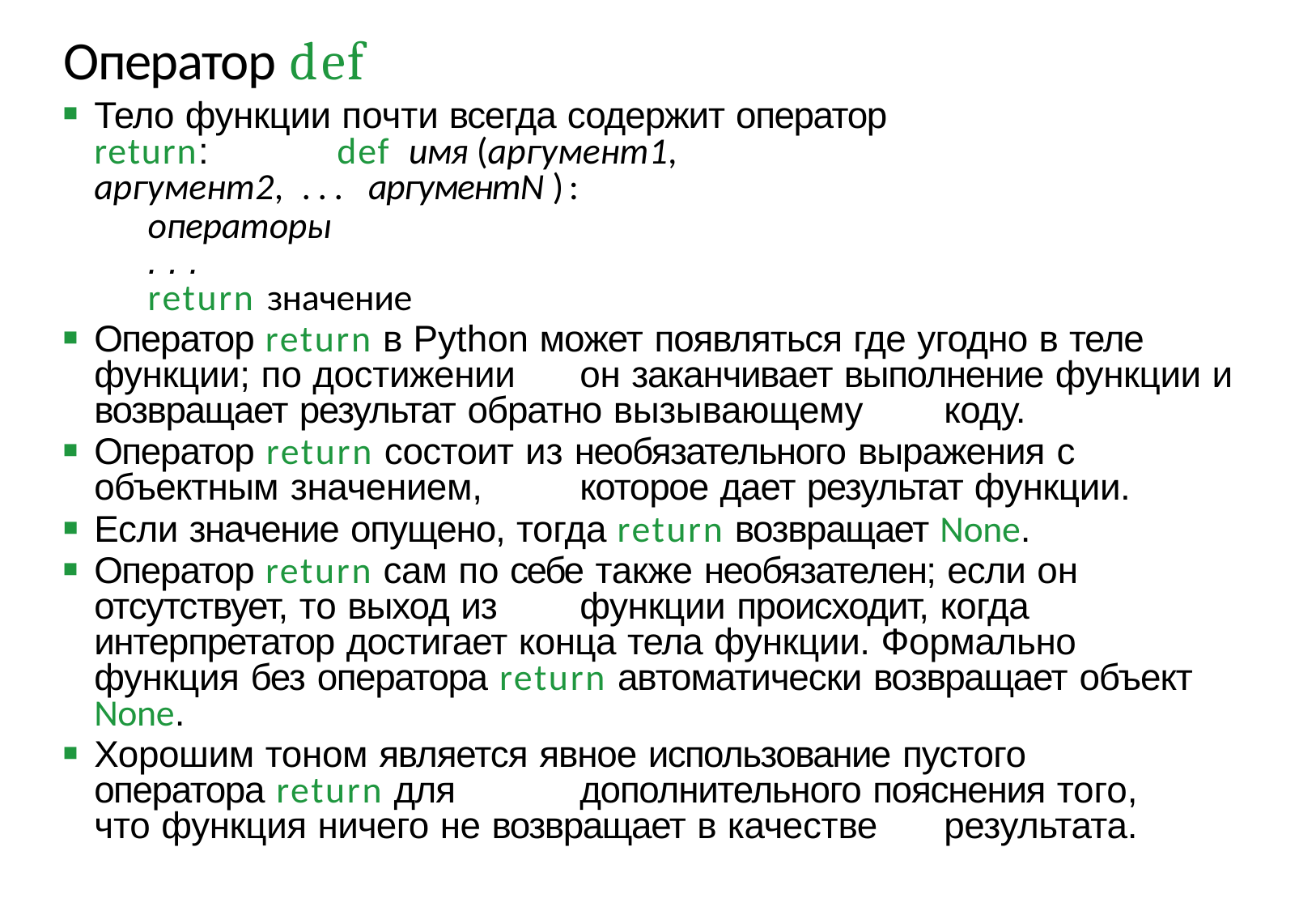

# Оператор def
Тело функции почти всегда содержит оператор return: 	def имя (аргумент1, аргумент2, ... аргументN ):
операторы
. . .
return значение
Оператор return в Python может появляться где угодно в теле функции; по достижении 	он заканчивает выполнение функции и возвращает результат обратно вызывающему 	коду.
Оператор return состоит из необязательного выражения с объектным значением, 	которое дает результат функции.
Если значение опущено, тогда return возвращает None.
Оператор return сам по себе также необязателен; если он отсутствует, то выход из 	функции происходит, когда интерпретатор достигает конца тела функции. Формально 	функция без оператора return автоматически возвращает объект None.
Хорошим тоном является явное использование пустого оператора return для 	дополнительного пояснения того, что функция ничего не возвращает в качестве 	результата.